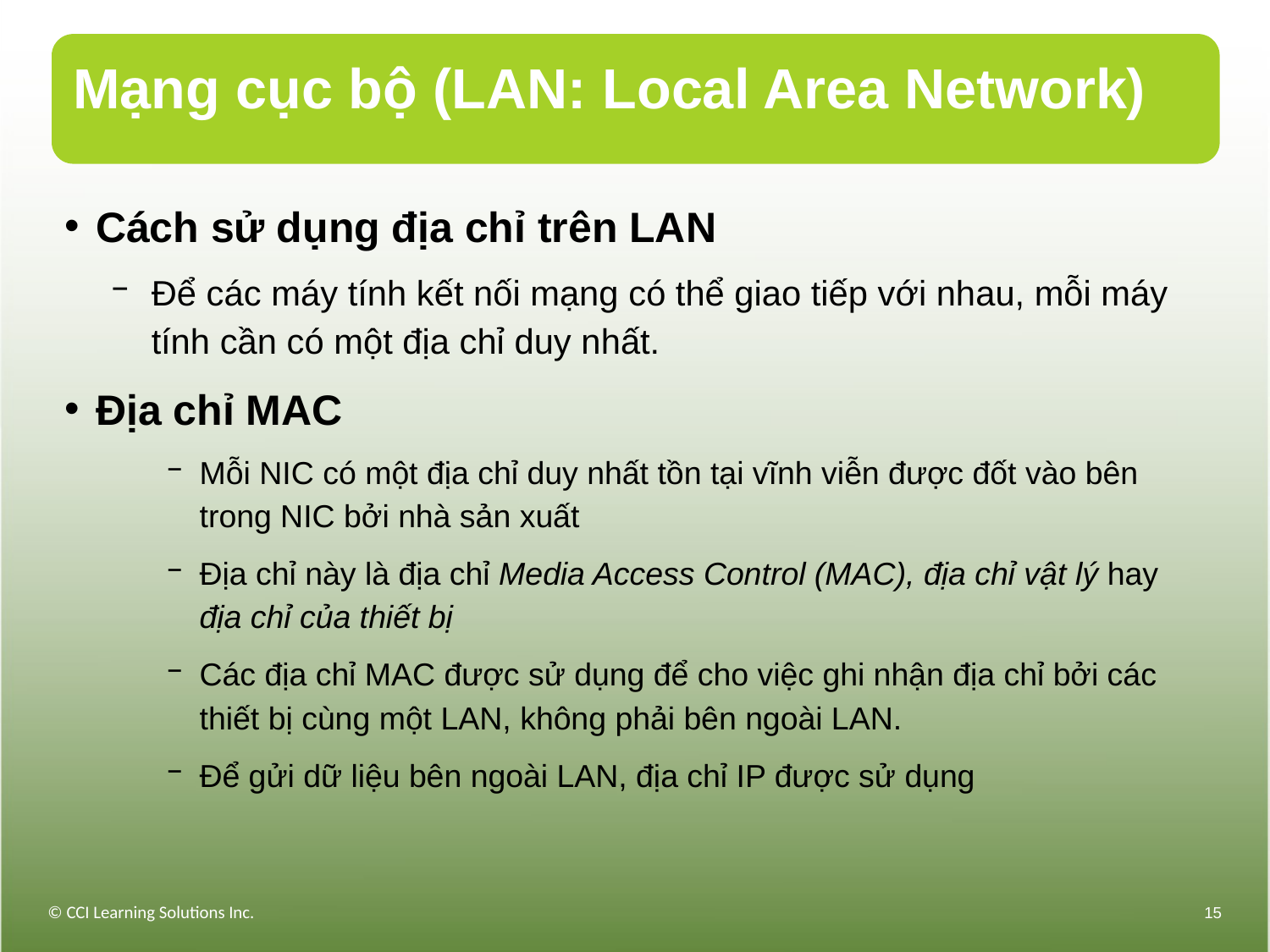

# Mạng cục bộ (LAN: Local Area Network)
Cách sử dụng địa chỉ trên LAN
Để các máy tính kết nối mạng có thể giao tiếp với nhau, mỗi máy tính cần có một địa chỉ duy nhất.
Địa chỉ MAC
Mỗi NIC có một địa chỉ duy nhất tồn tại vĩnh viễn được đốt vào bên trong NIC bởi nhà sản xuất
Địa chỉ này là địa chỉ Media Access Control (MAC), địa chỉ vật lý hay địa chỉ của thiết bị
Các địa chỉ MAC được sử dụng để cho việc ghi nhận địa chỉ bởi các thiết bị cùng một LAN, không phải bên ngoài LAN.
Để gửi dữ liệu bên ngoài LAN, địa chỉ IP được sử dụng

© CCI Learning Solutions Inc.
15